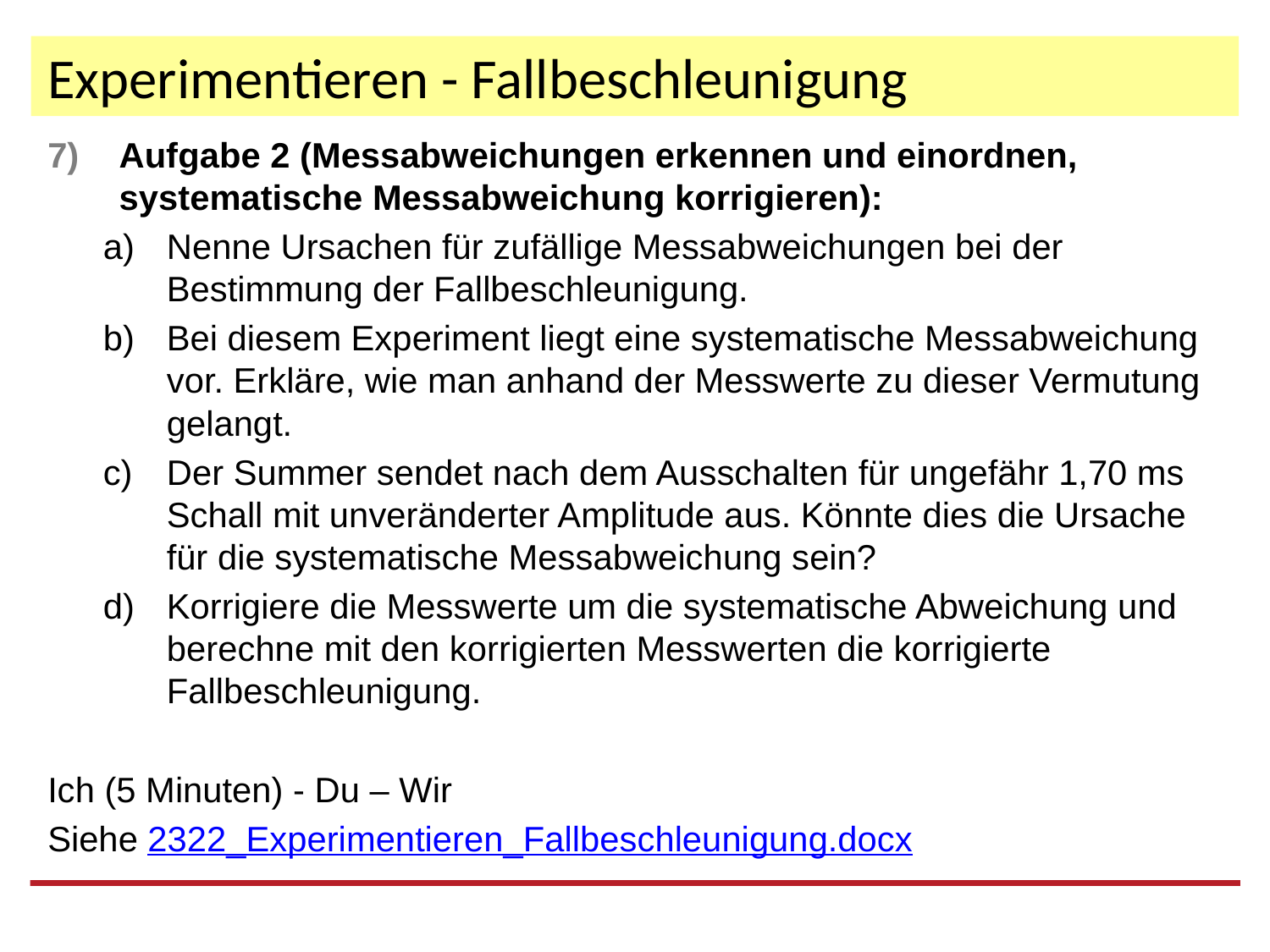

# Experimentieren - Fallbeschleunigung
Aufgabe 2 (Messabweichungen erkennen und einordnen, systematische Messabweichung korrigieren):
Nenne Ursachen für zufällige Messabweichungen bei der Bestimmung der Fallbeschleunigung.
Bei diesem Experiment liegt eine systematische Messabweichung vor. Erkläre, wie man anhand der Messwerte zu dieser Vermutung gelangt.
Der Summer sendet nach dem Ausschalten für ungefähr 1,70 ms Schall mit unveränderter Amplitude aus. Könnte dies die Ursache für die systematische Messabweichung sein?
Korrigiere die Messwerte um die systematische Abweichung und berechne mit den korrigierten Messwerten die korrigierte Fallbeschleunigung.

Ich (5 Minuten) - Du – Wir
Siehe 2322_Experimentieren_Fallbeschleunigung.docx